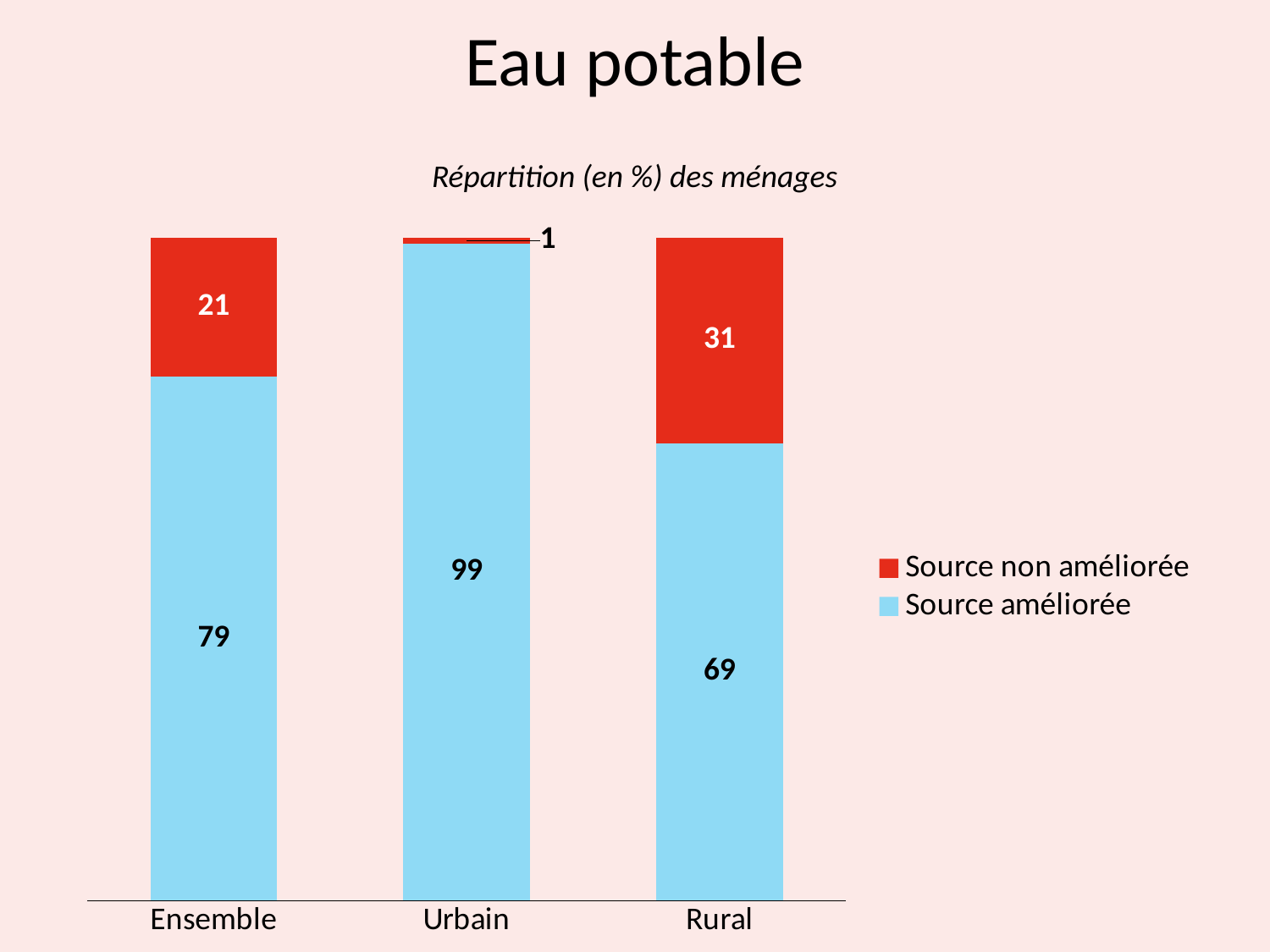

# Eau potable
Répartition (en %) des ménages

### Chart

| Category | Source améliorée | Source non améliorée |
|---|---|---|
| Ensemble | 79.0 | 21.0 |
| Urbain | 99.0 | 1.0 |
| Rural | 69.0 | 31.0 |